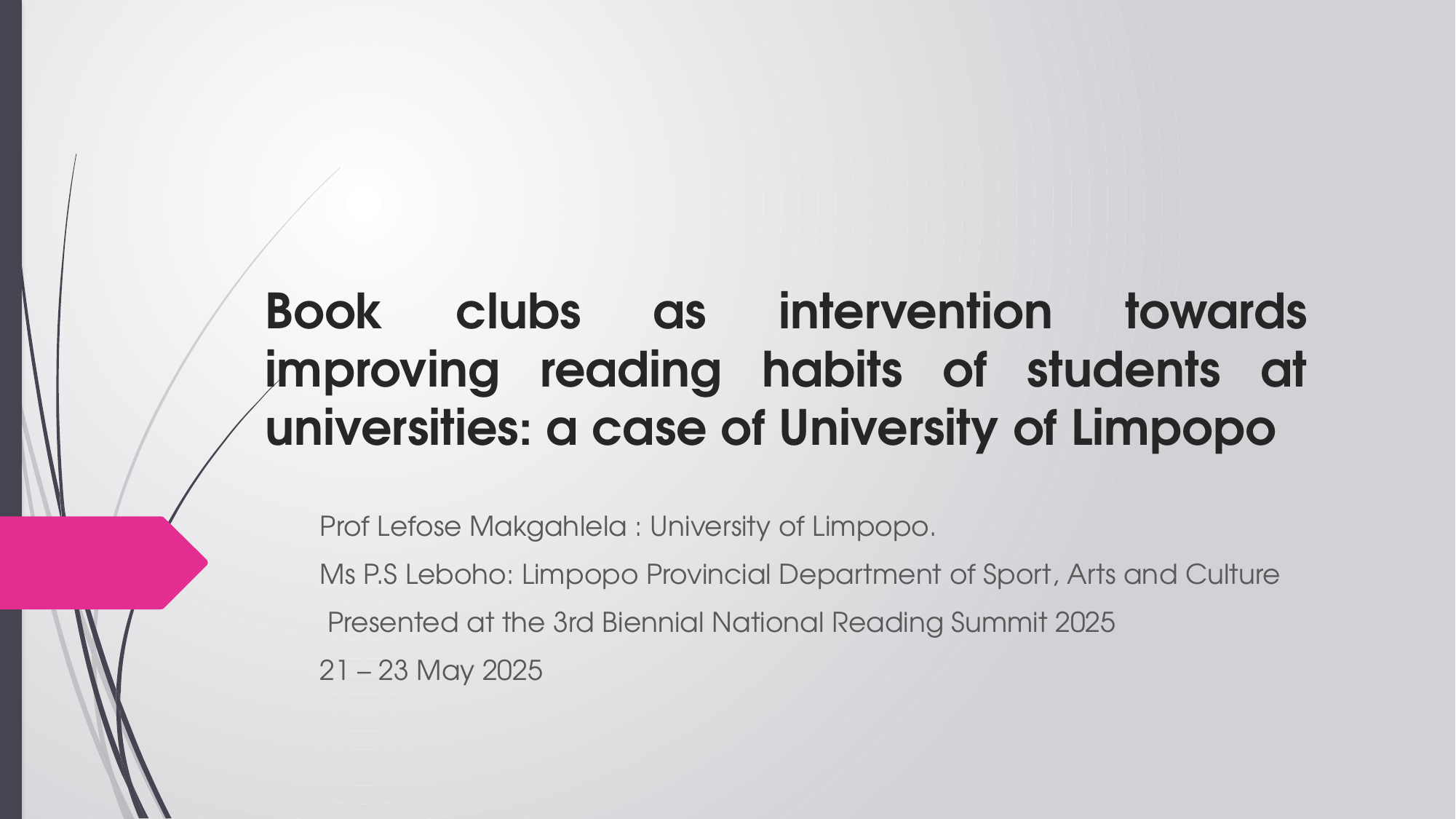

# Book clubs as intervention towards improving reading habits of students at universities: a case of University of Limpopo
Prof Lefose Makgahlela : University of Limpopo.
Ms P.S Leboho: Limpopo Provincial Department of Sport, Arts and Culture
 Presented at the 3rd Biennial National Reading Summit 2025
21 – 23 May 2025